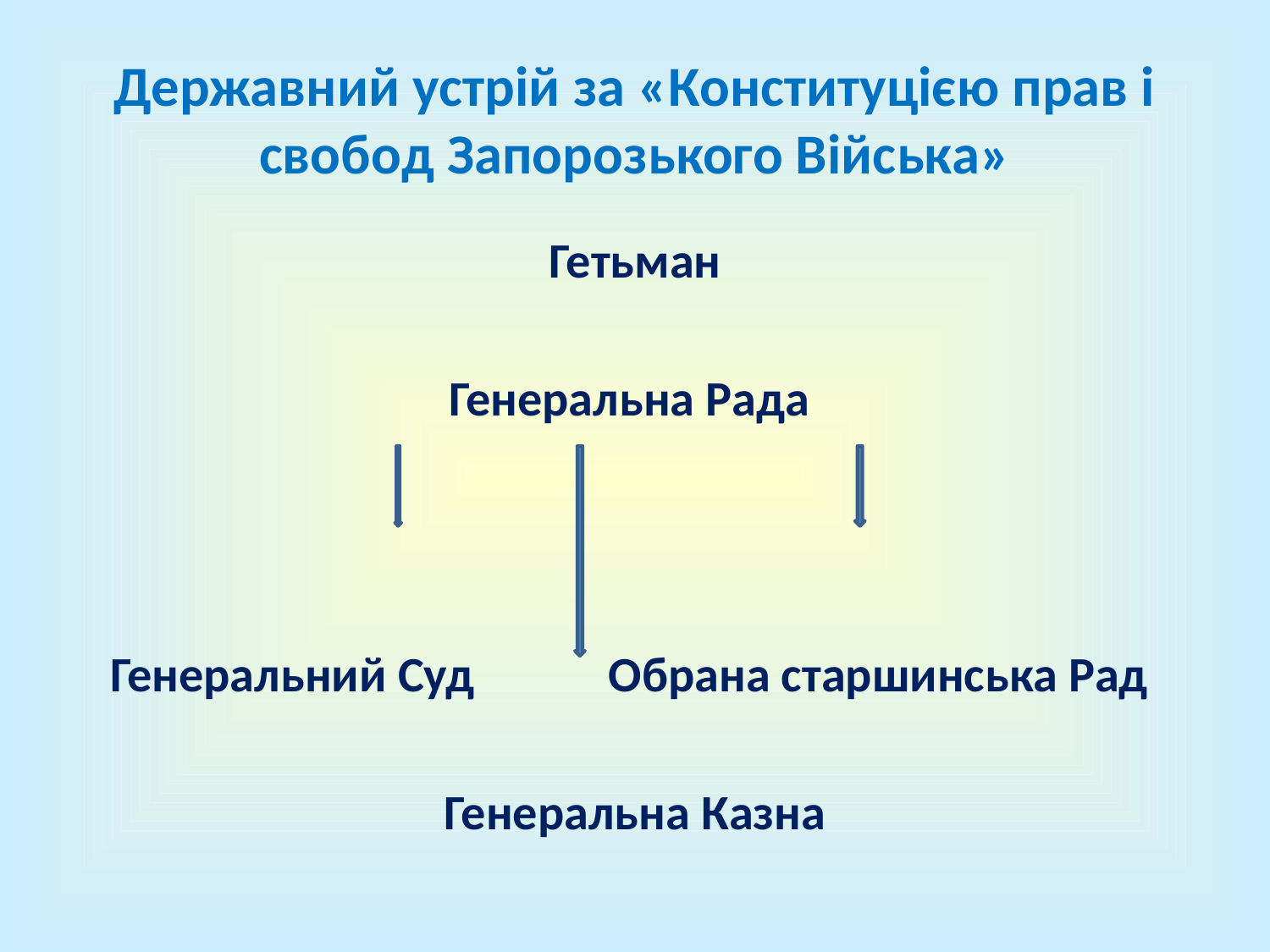

# Державний устрій за «Конституцією прав і свобод Запорозького Війська»
Гетьман

Генеральна Рада

Генеральний Суд            Обрана старшинська Рад

Генеральна Казна